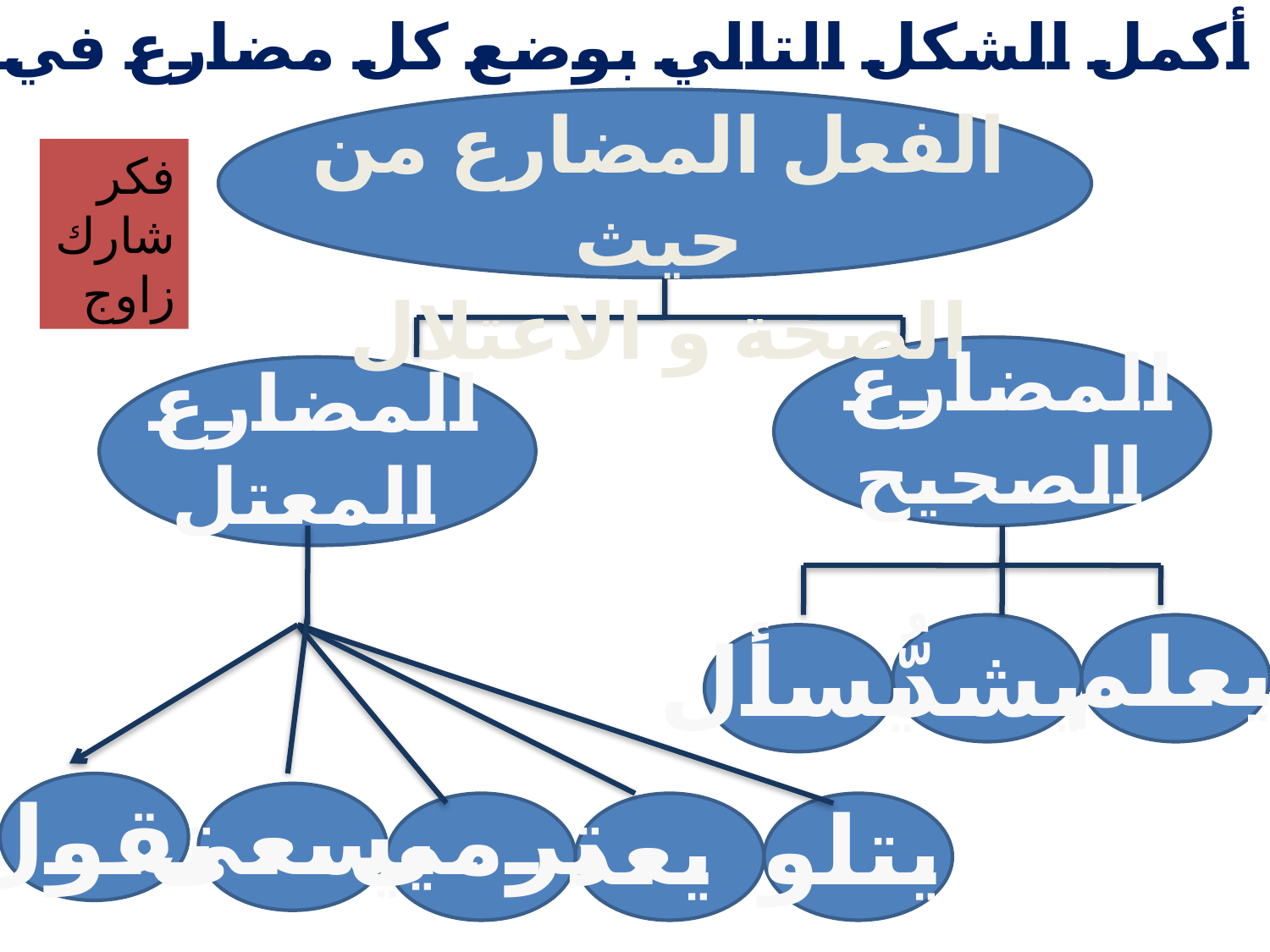

أكمل الشكل التالي بوضع كل مضارع في مكانه المناسب:

الفعل المضارع من حيث
الصحة و الاعتلال
فكر
شارك
زاوج
المضارع
الصحيح

المضارع
المعتل

يعلم
يسأل

يشدُّ

تقول
يسعى
ترمي

يعد
يتلو